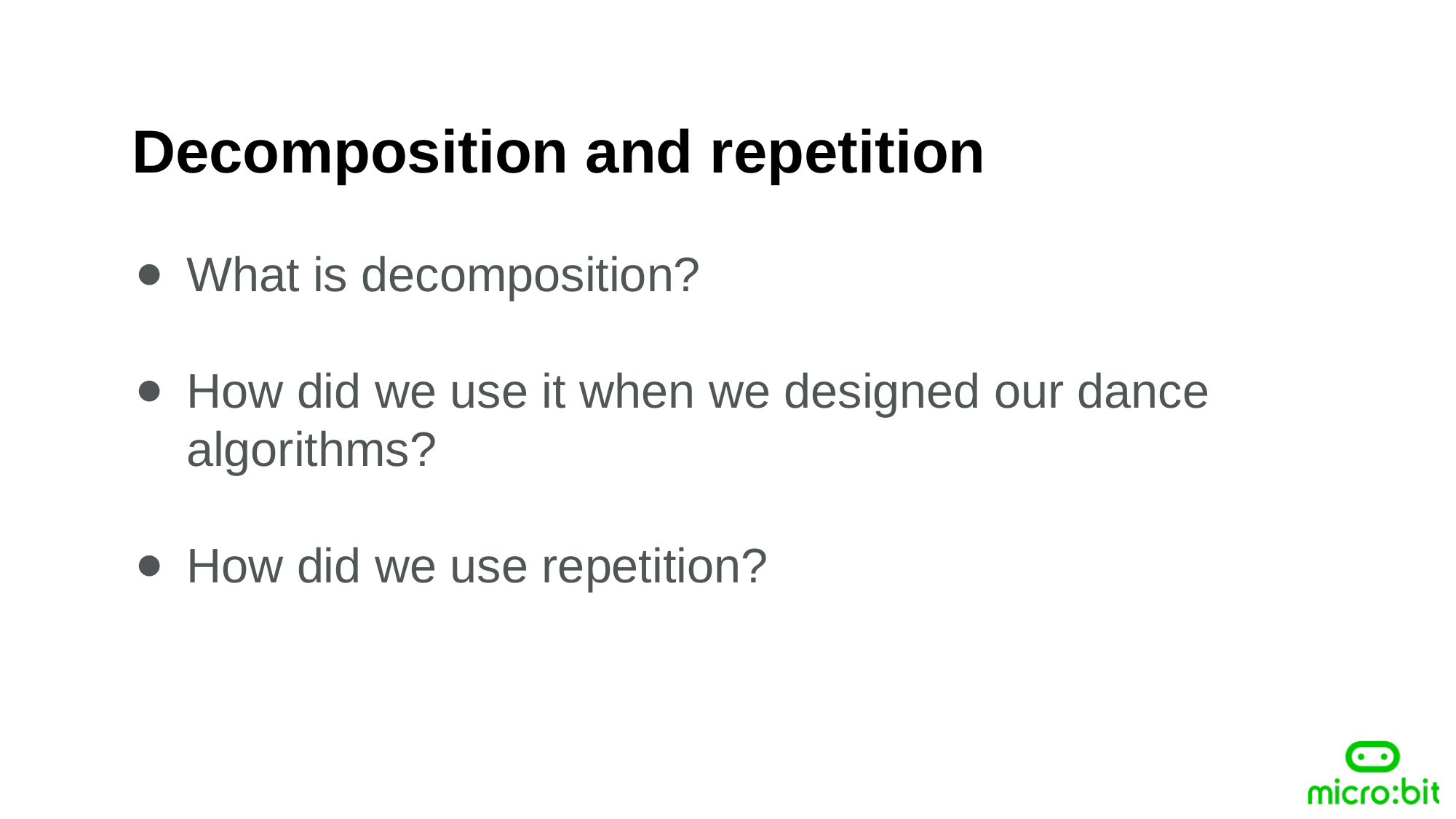

Decomposition and repetition

What is decomposition?

How did we use it when we designed our dance algorithms?

How did we use repetition?